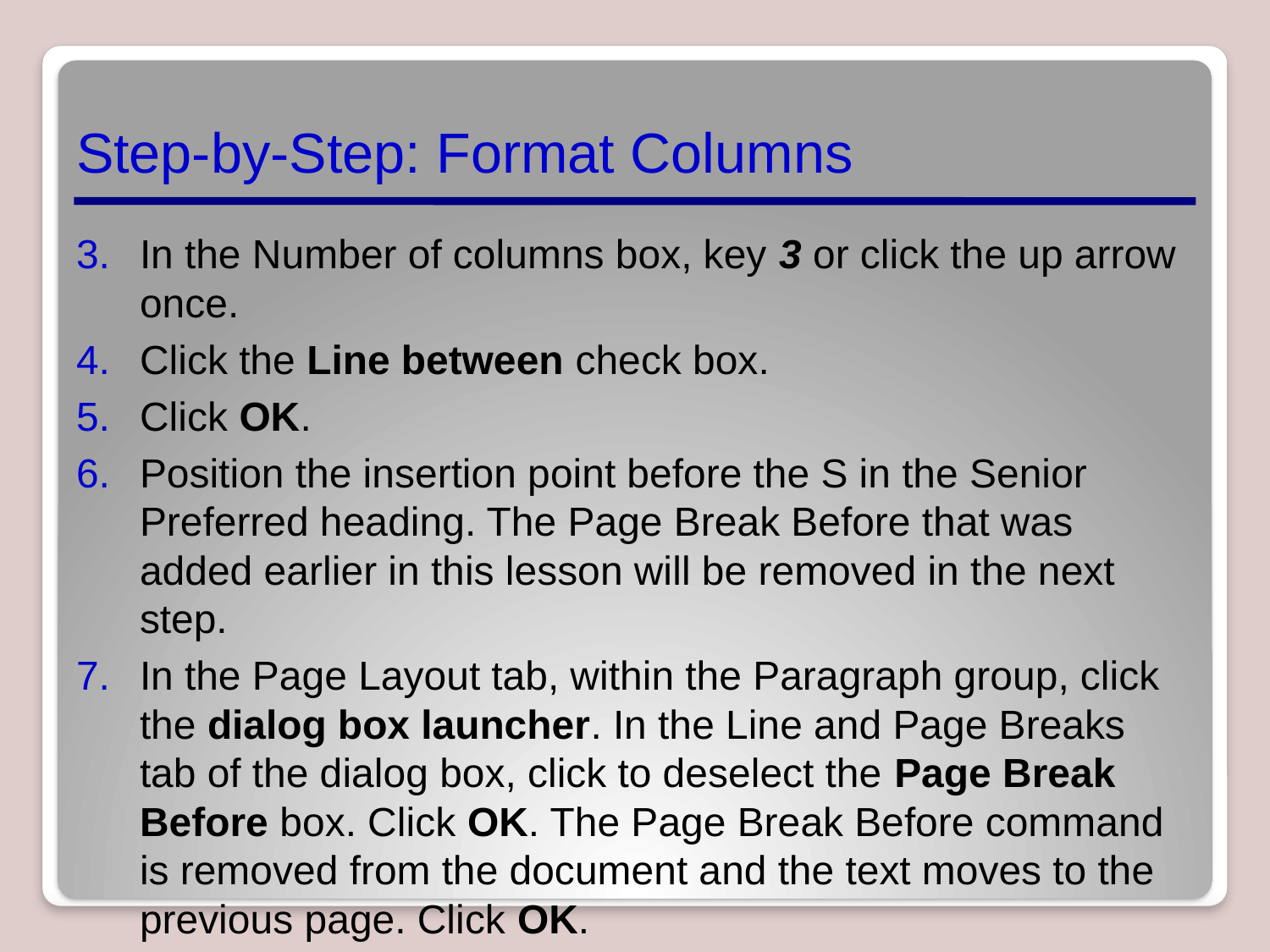

# Step-by-Step: Format Columns
In the Number of columns box, key 3 or click the up arrow once.
Click the Line between check box.
Click OK.
Position the insertion point before the S in the Senior Preferred heading. The Page Break Before that was added earlier in this lesson will be removed in the next step.
In the Page Layout tab, within the Paragraph group, click the dialog box launcher. In the Line and Page Breaks tab of the dialog box, click to deselect the Page Break Before box. Click OK. The Page Break Before command is removed from the document and the text moves to the previous page. Click OK.